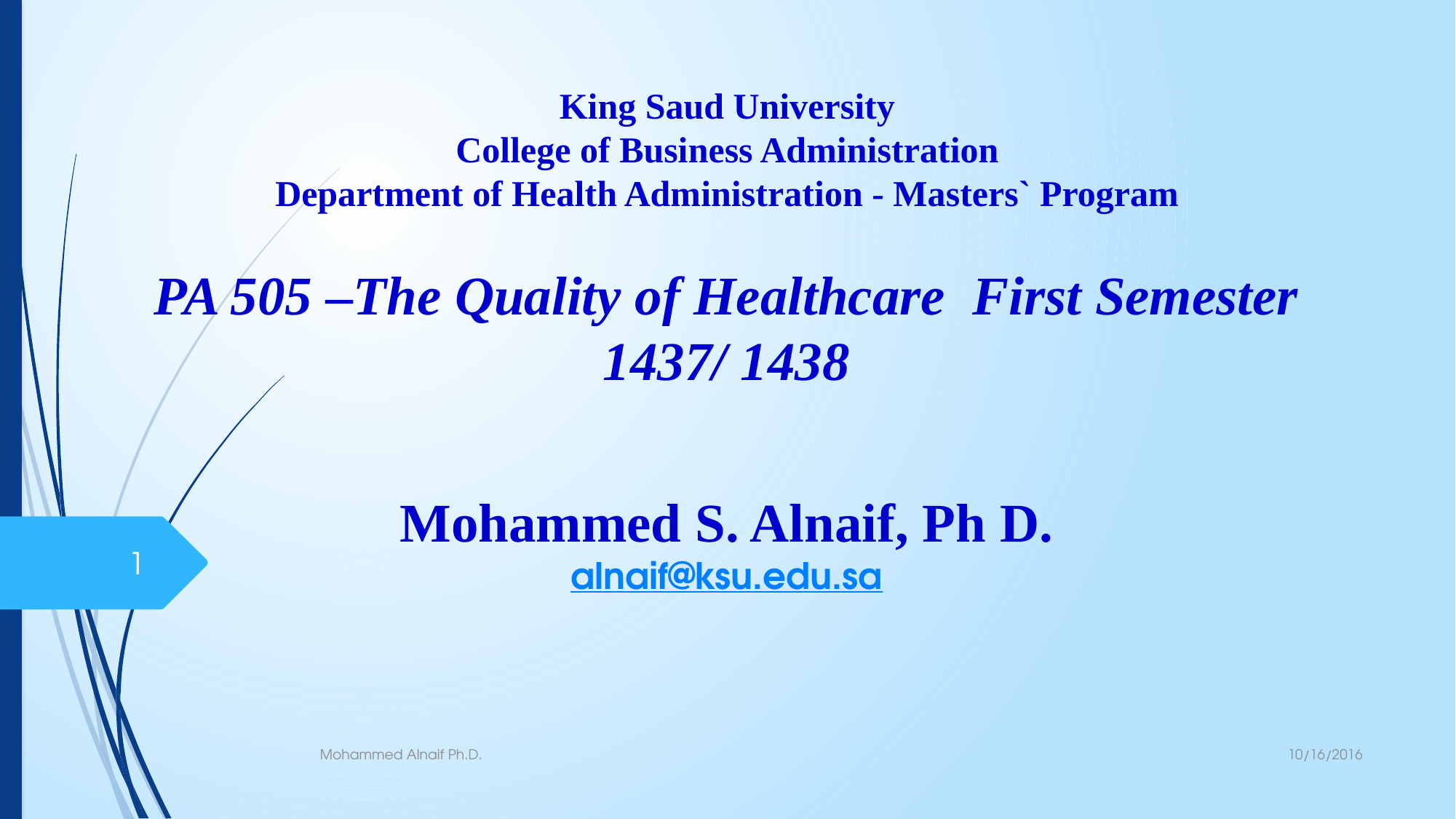

# King Saud University College of Business Administration Department of Health Administration - Masters` Program
PA 505 –The Quality of Healthcare  First Semester 1437/ 1438

Mohammed S. Alnaif, Ph D.
alnaif@ksu.edu.sa
1
10/16/2016
Mohammed Alnaif Ph.D.